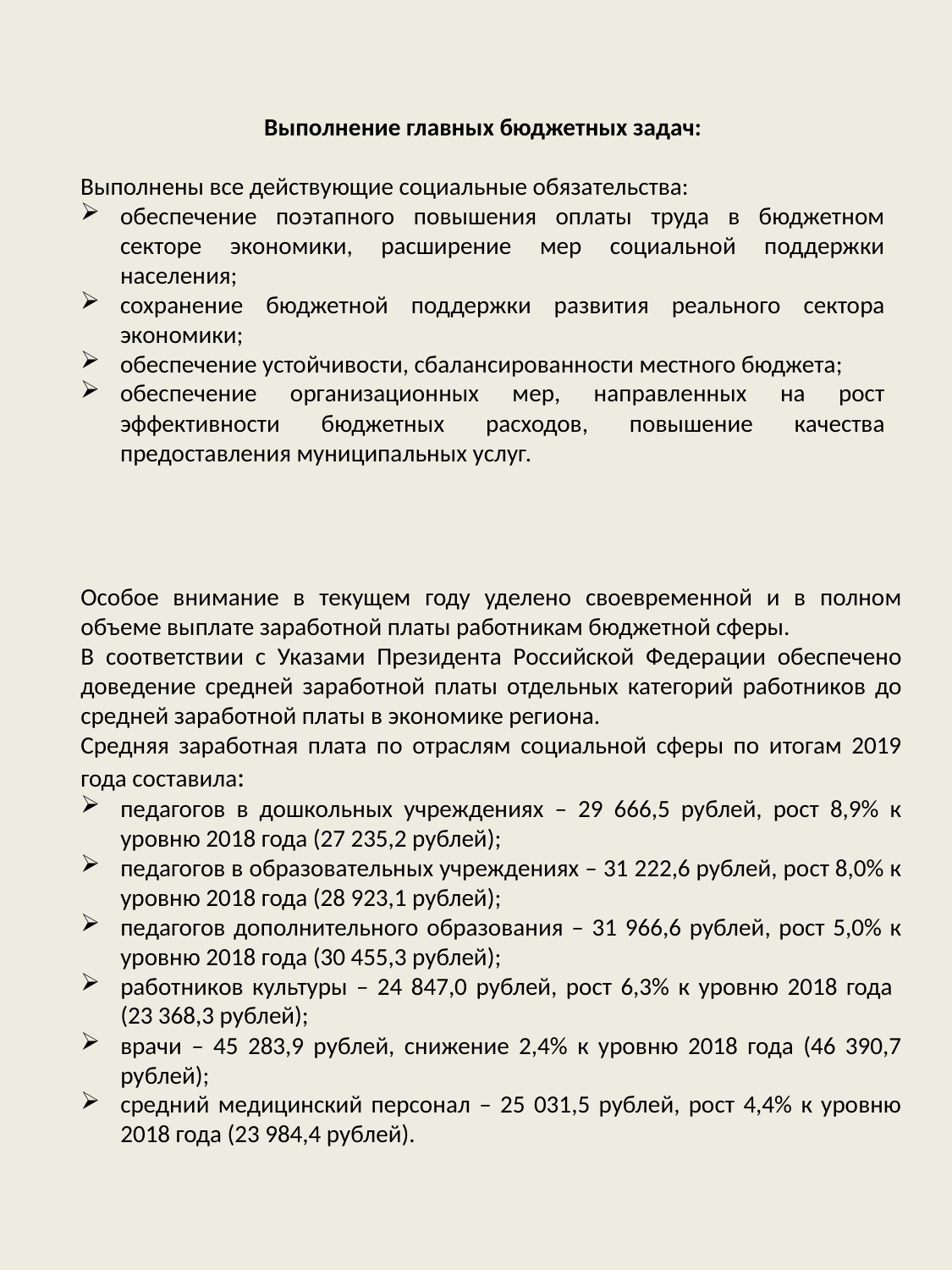

Выполнение главных бюджетных задач:

Выполнены все действующие социальные обязательства:
обеспечение поэтапного повышения оплаты труда в бюджетном секторе экономики, расширение мер социальной поддержки населения;
сохранение бюджетной поддержки развития реального сектора экономики;
обеспечение устойчивости, сбалансированности местного бюджета;
обеспечение организационных мер, направленных на рост эффективности бюджетных расходов, повышение качества предоставления муниципальных услуг.
Особое внимание в текущем году уделено своевременной и в полном объеме выплате заработной платы работникам бюджетной сферы.
В соответствии с Указами Президента Российской Федерации обеспечено доведение средней заработной платы отдельных категорий работников до средней заработной платы в экономике региона.
Средняя заработная плата по отраслям социальной сферы по итогам 2019 года составила:
педагогов в дошкольных учреждениях – 29 666,5 рублей, рост 8,9% к уровню 2018 года (27 235,2 рублей);
педагогов в образовательных учреждениях – 31 222,6 рублей, рост 8,0% к уровню 2018 года (28 923,1 рублей);
педагогов дополнительного образования – 31 966,6 рублей, рост 5,0% к уровню 2018 года (30 455,3 рублей);
работников культуры – 24 847,0 рублей, рост 6,3% к уровню 2018 года
(23 368,3 рублей);
врачи – 45 283,9 рублей, снижение 2,4% к уровню 2018 года (46 390,7 рублей);
средний медицинский персонал – 25 031,5 рублей, рост 4,4% к уровню 2018 года (23 984,4 рублей).